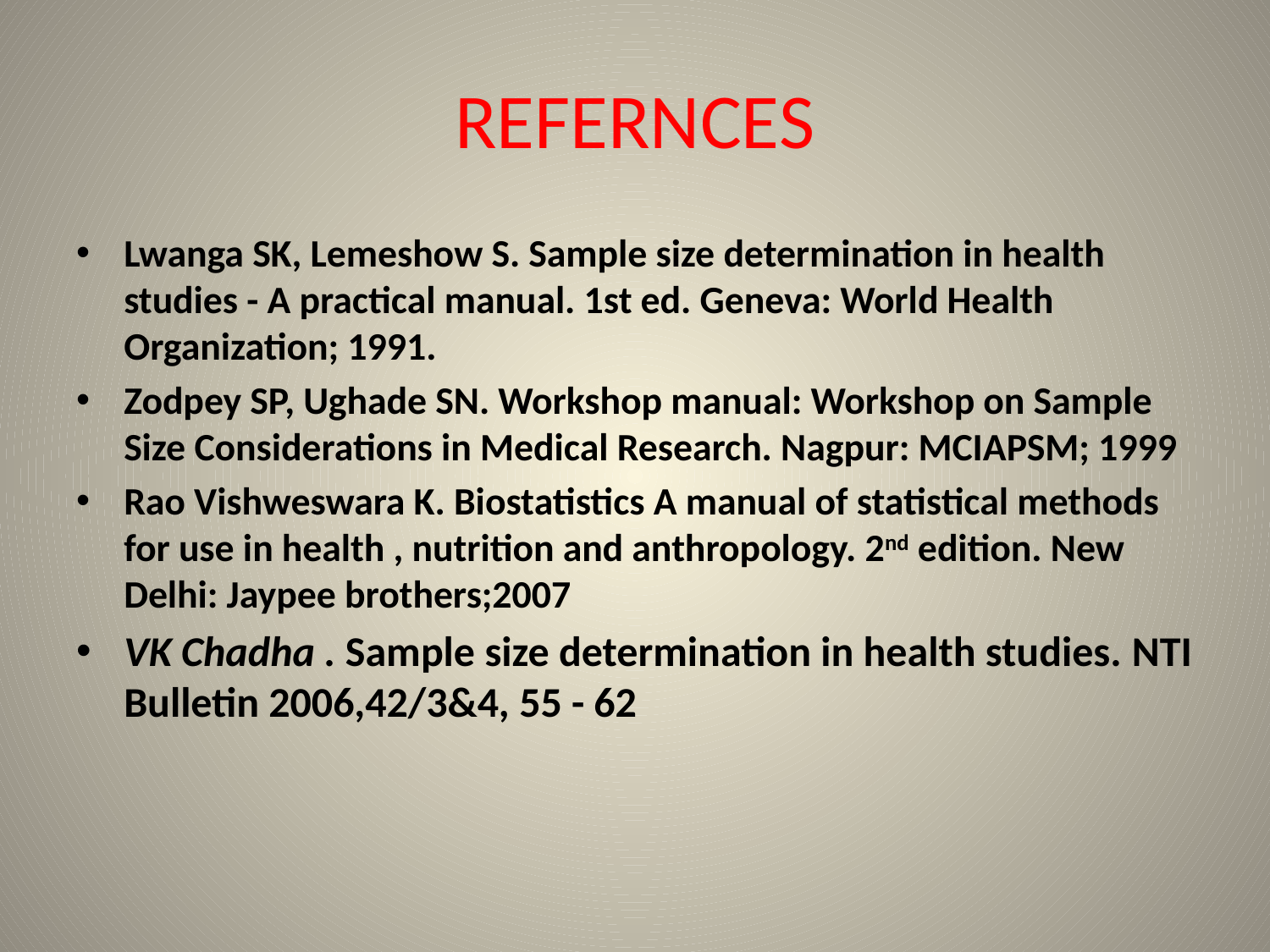

# REFERNCES
Lwanga SK, Lemeshow S. Sample size determination in health studies - A practical manual. 1st ed. Geneva: World Health Organization; 1991.
Zodpey SP, Ughade SN. Workshop manual: Workshop on Sample Size Considerations in Medical Research. Nagpur: MCIAPSM; 1999
Rao Vishweswara K. Biostatistics A manual of statistical methods for use in health , nutrition and anthropology. 2nd edition. New Delhi: Jaypee brothers;2007
VK Chadha . Sample size determination in health studies. NTI Bulletin 2006,42/3&4, 55 - 62